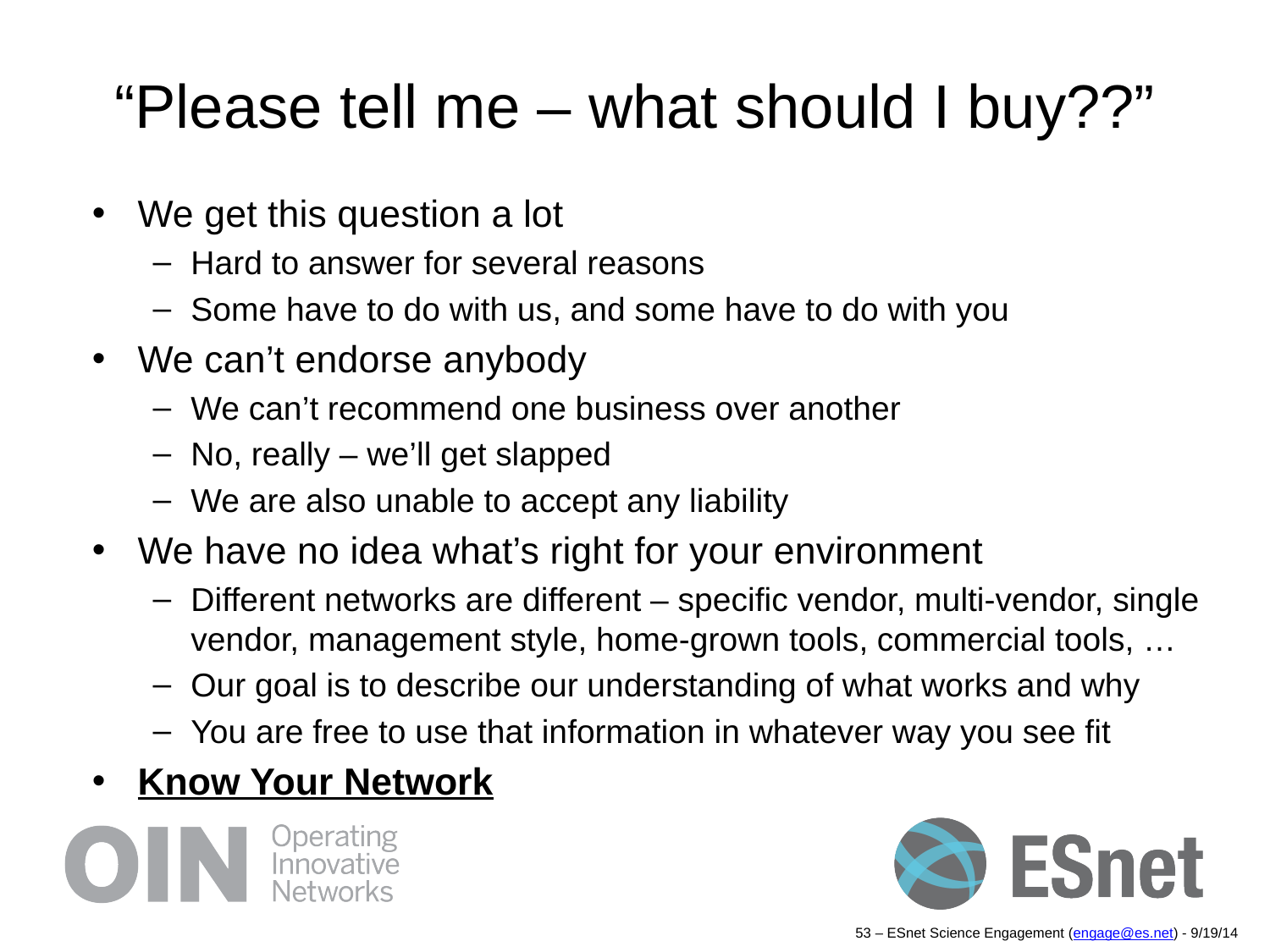

# “Please tell me – what should I buy??”
We get this question a lot
Hard to answer for several reasons
Some have to do with us, and some have to do with you
We can’t endorse anybody
We can’t recommend one business over another
No, really – we’ll get slapped
We are also unable to accept any liability
We have no idea what’s right for your environment
Different networks are different – specific vendor, multi-vendor, single vendor, management style, home-grown tools, commercial tools, …
Our goal is to describe our understanding of what works and why
You are free to use that information in whatever way you see fit
Know Your Network
53 – ESnet Science Engagement (engage@es.net) - 9/19/14